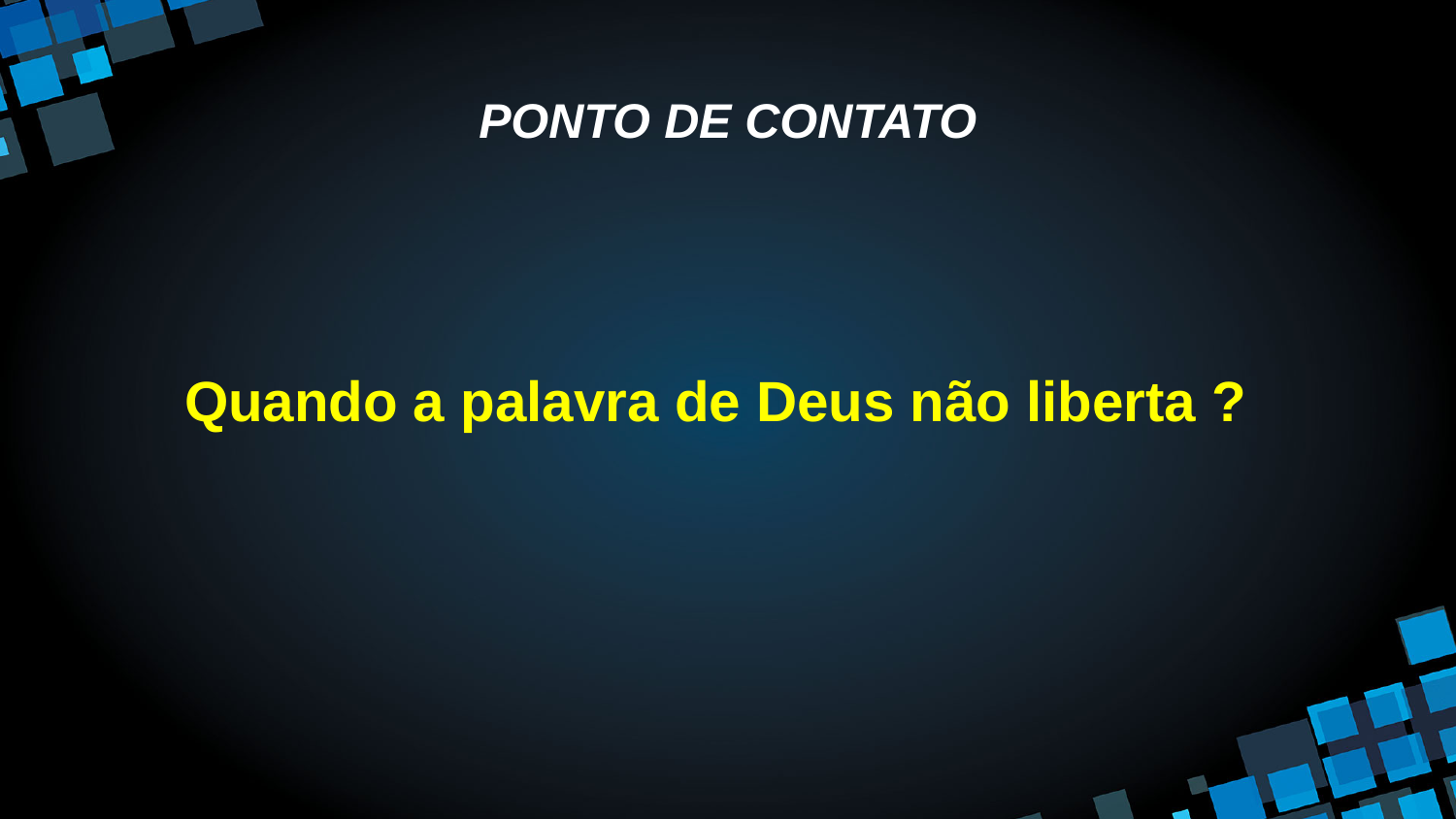

# PONTO DE CONTATO

Quando a palavra de Deus não liberta ?